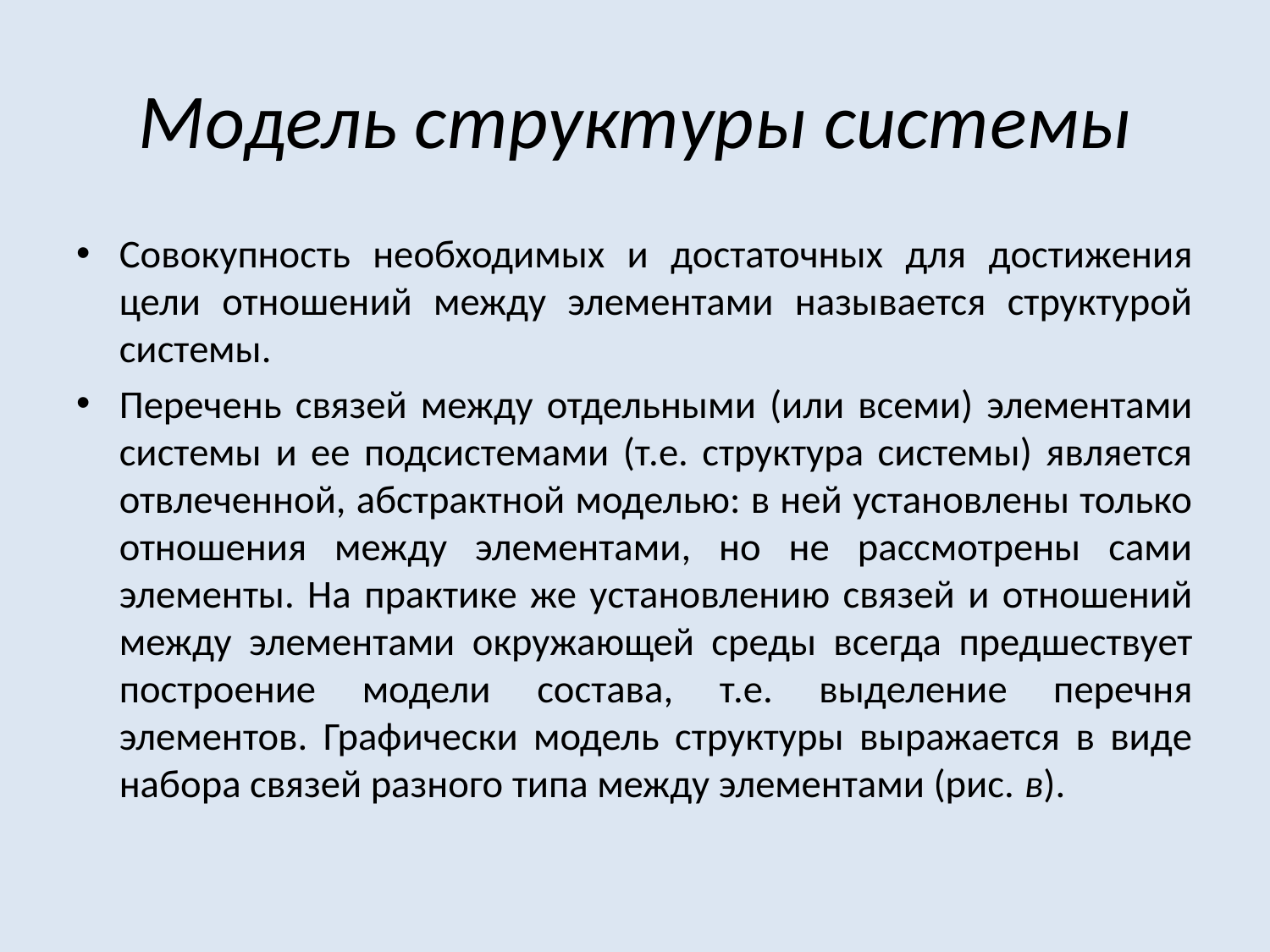

# Модель структуры системы
Совокупность необходимых и достаточных для достижения цели отношений между элементами называется структурой системы.
Перечень связей между отдельными (или всеми) элементами системы и ее подсистемами (т.е. структура системы) является отвлеченной, абстрактной моделью: в ней установлены только отношения между элементами, но не рассмотрены сами элементы. На практике же установлению связей и отношений между элементами окружающей среды всегда предшествует построение модели состава, т.е. выделение перечня элементов. Графически модель структуры выражается в виде набора связей разного типа между элементами (рис. в).